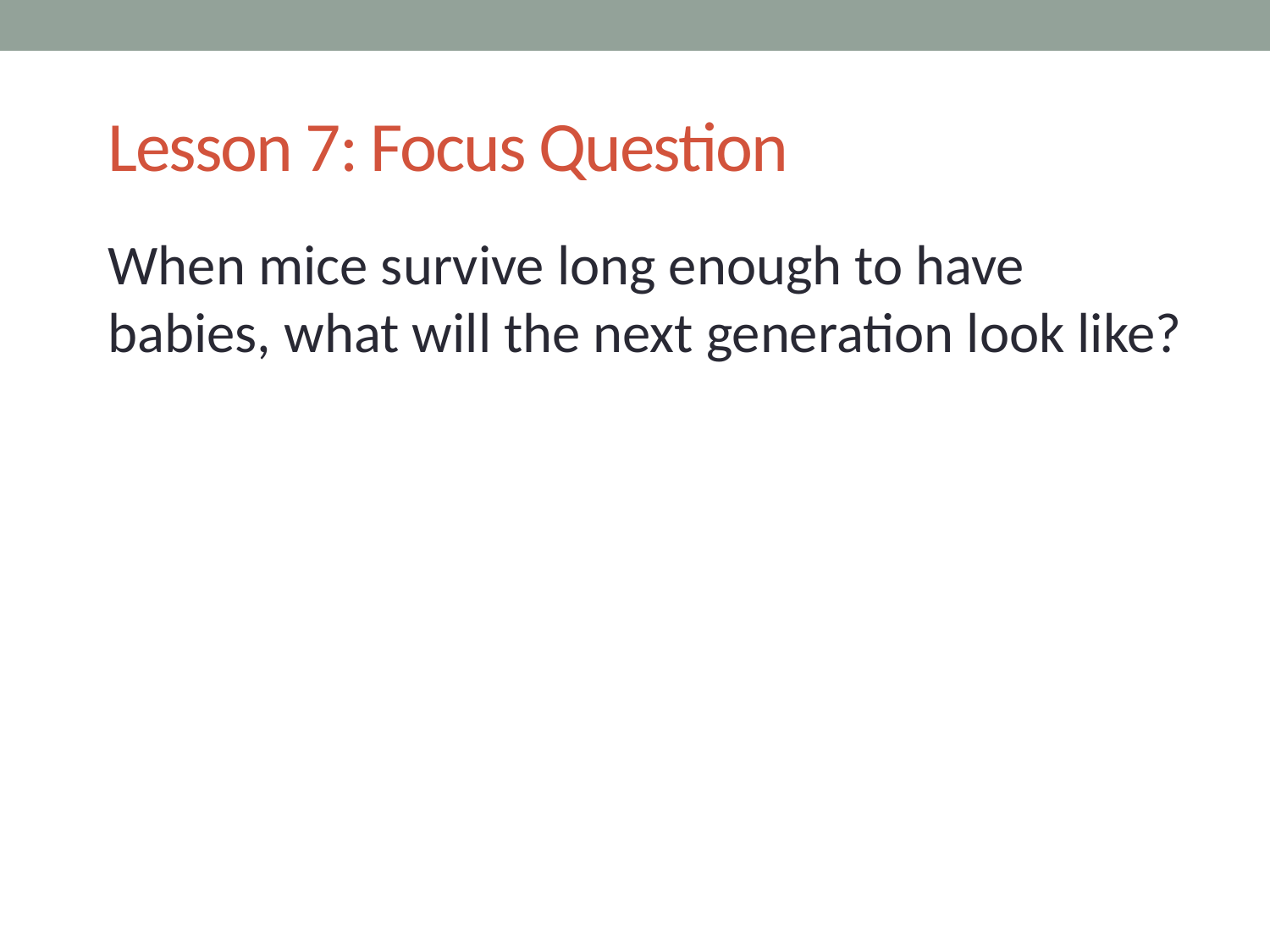

# Lesson 7: Focus Question
When mice survive long enough to have babies, what will the next generation look like?